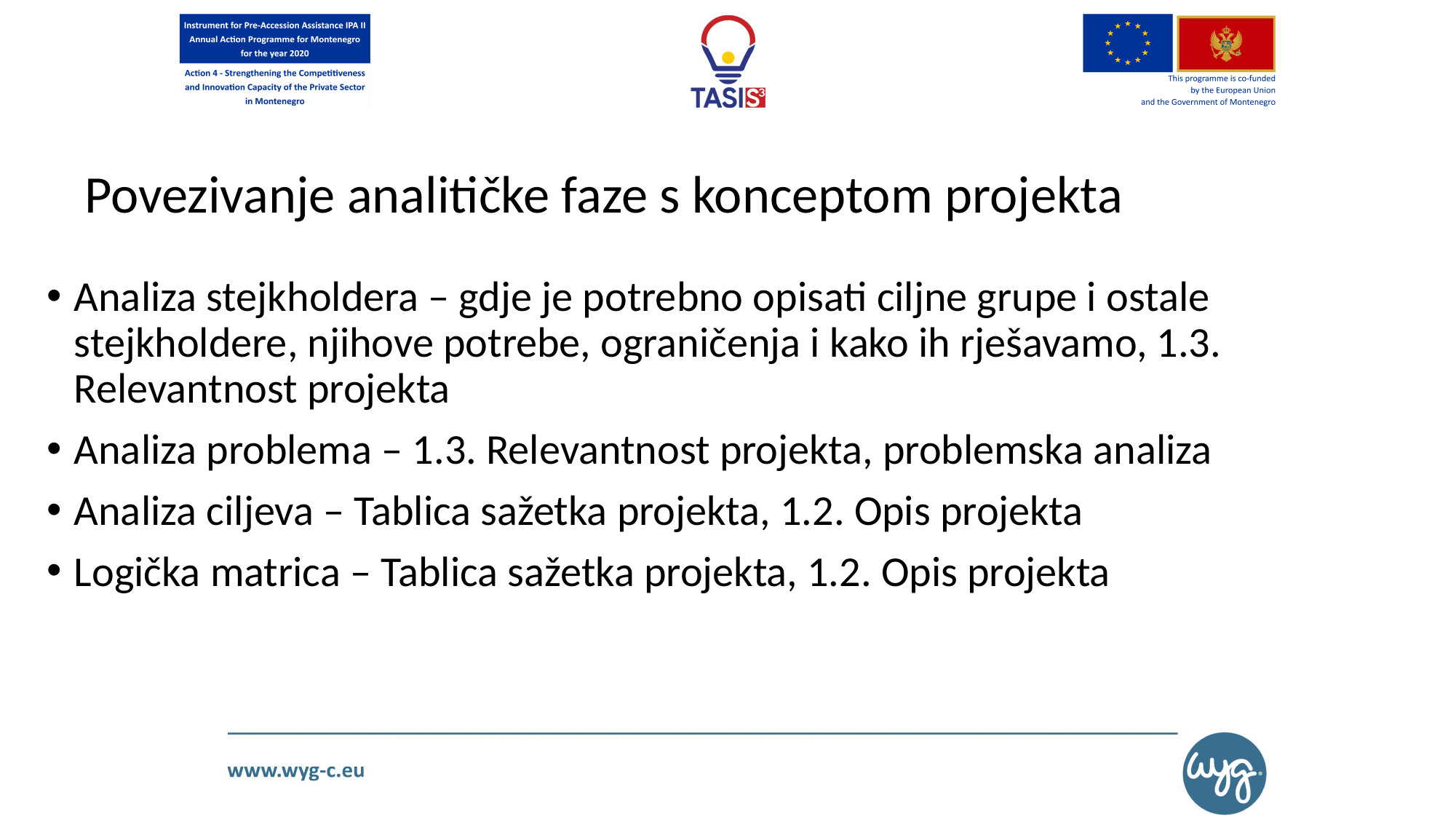

# Povezivanje analitičke faze s konceptom projekta
Analiza stejkholdera – gdje je potrebno opisati ciljne grupe i ostale stejkholdere, njihove potrebe, ograničenja i kako ih rješavamo, 1.3. Relevantnost projekta
Analiza problema – 1.3. Relevantnost projekta, problemska analiza
Analiza ciljeva – Tablica sažetka projekta, 1.2. Opis projekta
Logička matrica – Tablica sažetka projekta, 1.2. Opis projekta